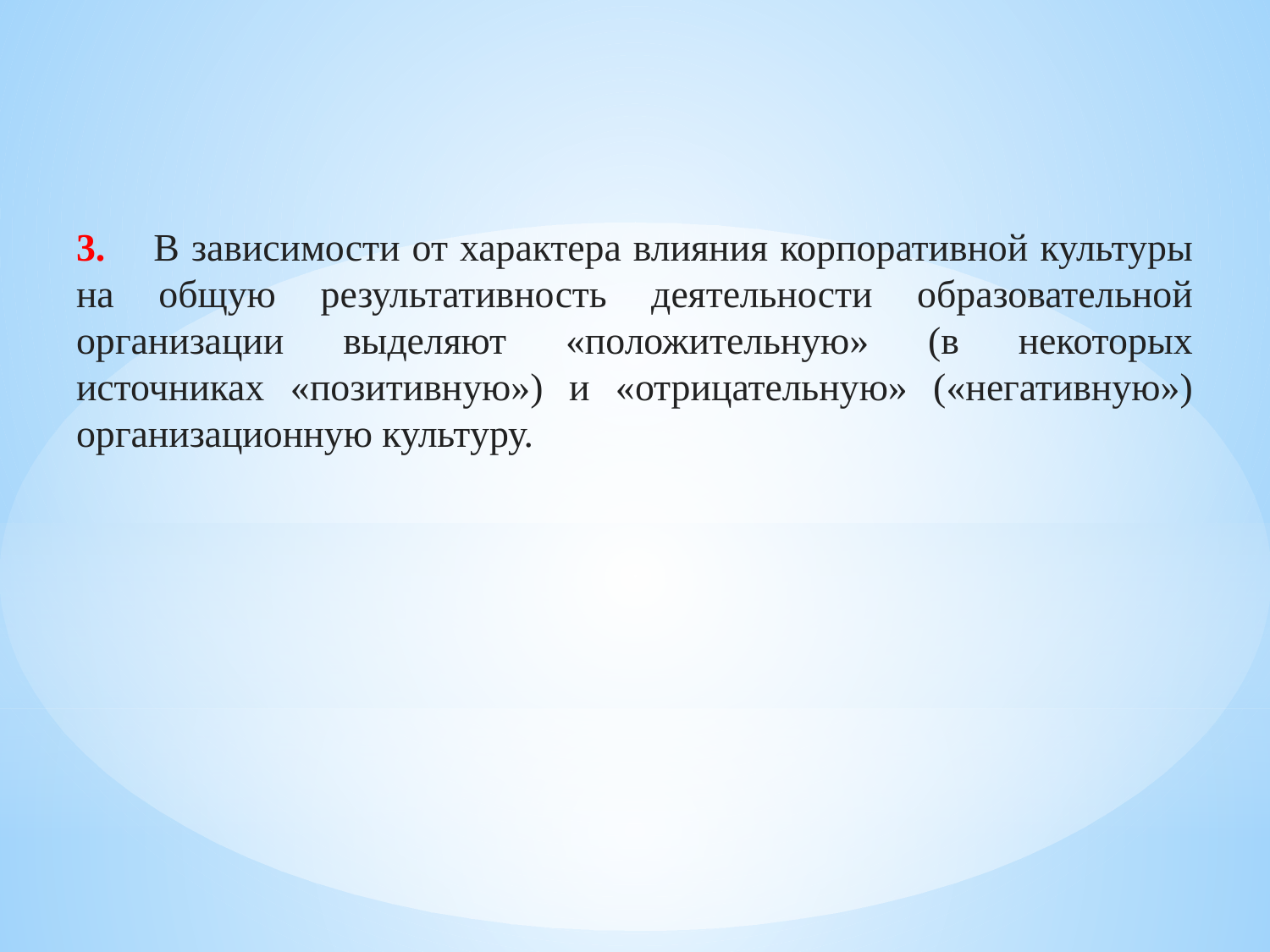

3.    В зависимости от характера влияния корпоративной культуры на общую результативность деятельности образовательной организации выделяют «положительную» (в некоторых источниках «позитивную») и «отрицательную» («негативную») организационную культуру.